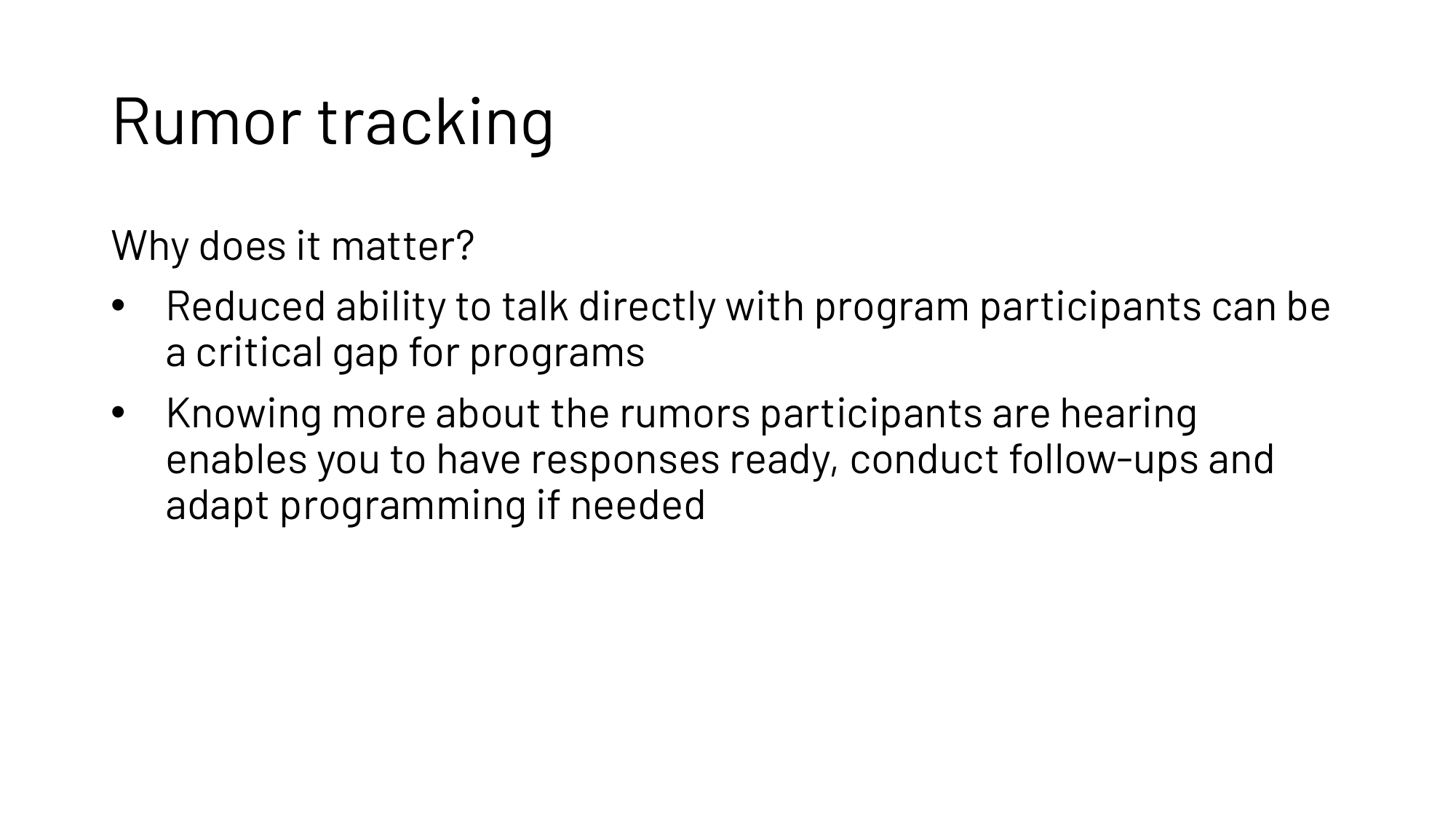

# Rumor tracking
Why does it matter?
Reduced ability to talk directly with program participants can be a critical gap for programs
Knowing more about the rumors participants are hearing enables you to have responses ready, conduct follow-ups and adapt programming if needed